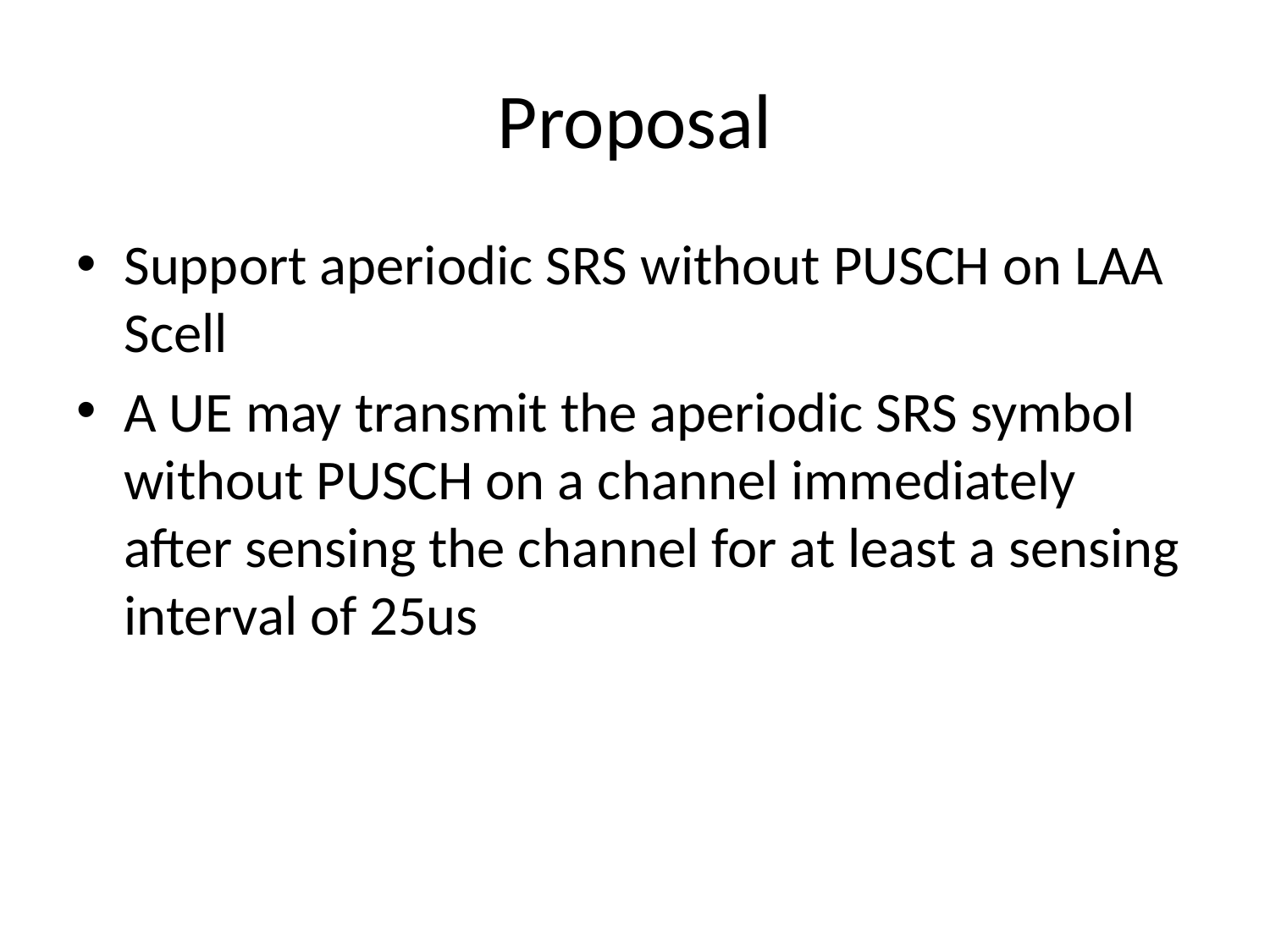

# Proposal
Support aperiodic SRS without PUSCH on LAA Scell
A UE may transmit the aperiodic SRS symbol without PUSCH on a channel immediately after sensing the channel for at least a sensing interval of 25us